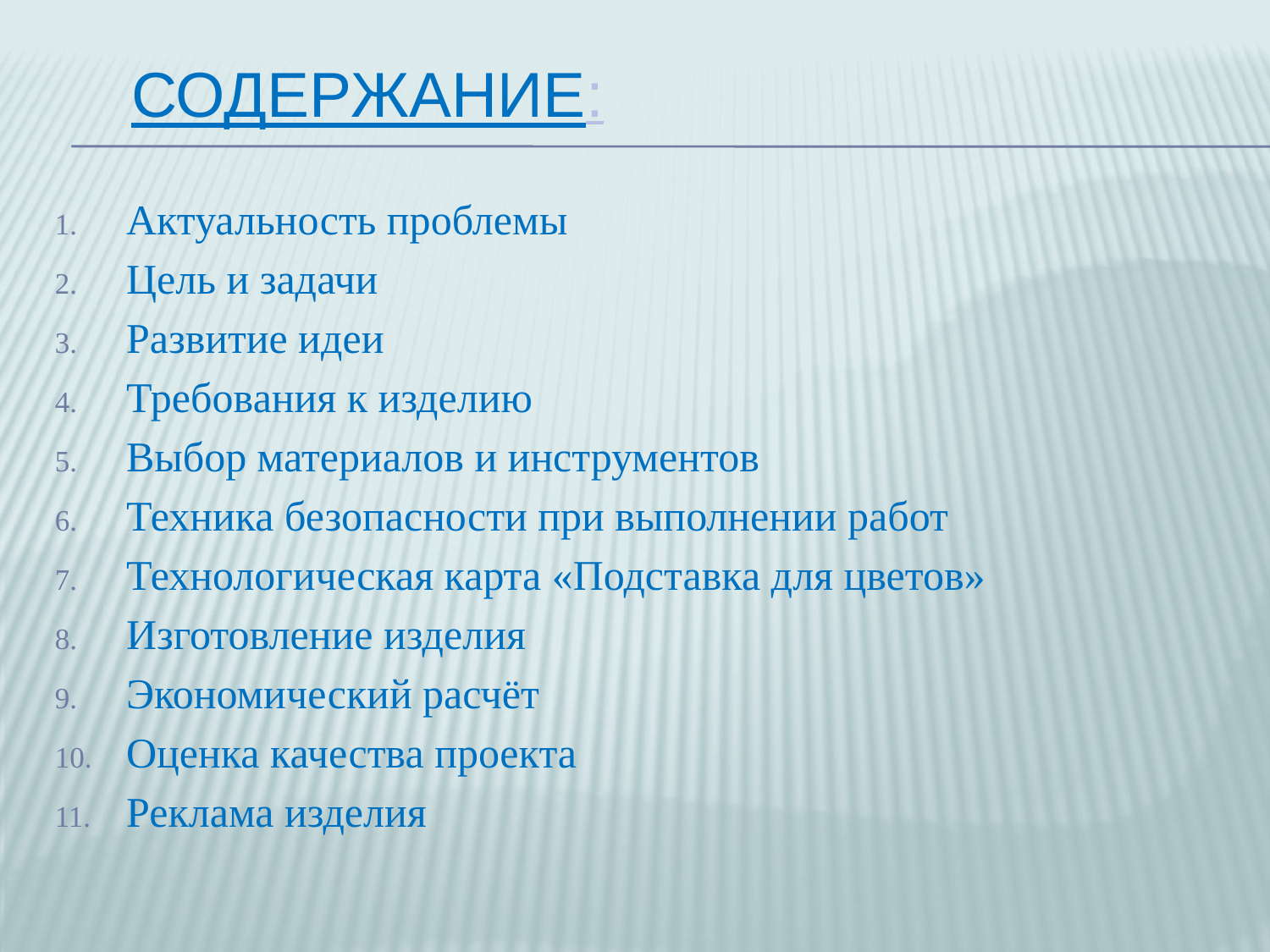

# Содержание:
Актуальность проблемы
Цель и задачи
Развитие идеи
Требования к изделию
Выбор материалов и инструментов
Техника безопасности при выполнении работ
Технологическая карта «Подставка для цветов»
Изготовление изделия
Экономический расчёт
Оценка качества проекта
Реклама изделия